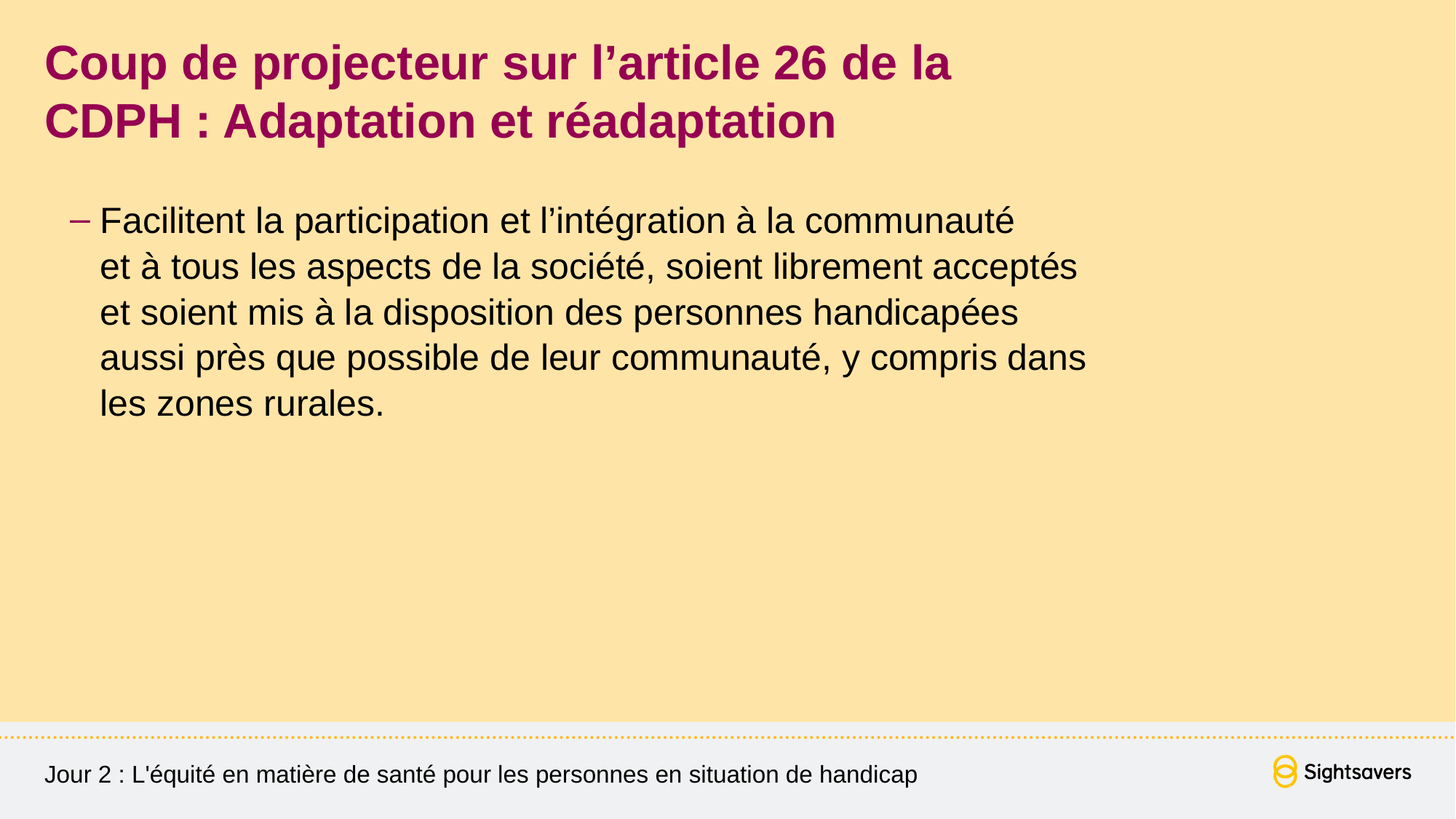

# Coup de projecteur sur l’article 26 de la CDPH : Adaptation et réadaptation
Facilitent la participation et l’intégration à la communauté
et à tous les aspects de la société, soient librement acceptés
et soient mis à la disposition des personnes handicapées
aussi près que possible de leur communauté, y compris dans
les zones rurales.
Jour 2 : L'équité en matière de santé pour les personnes en situation de handicap